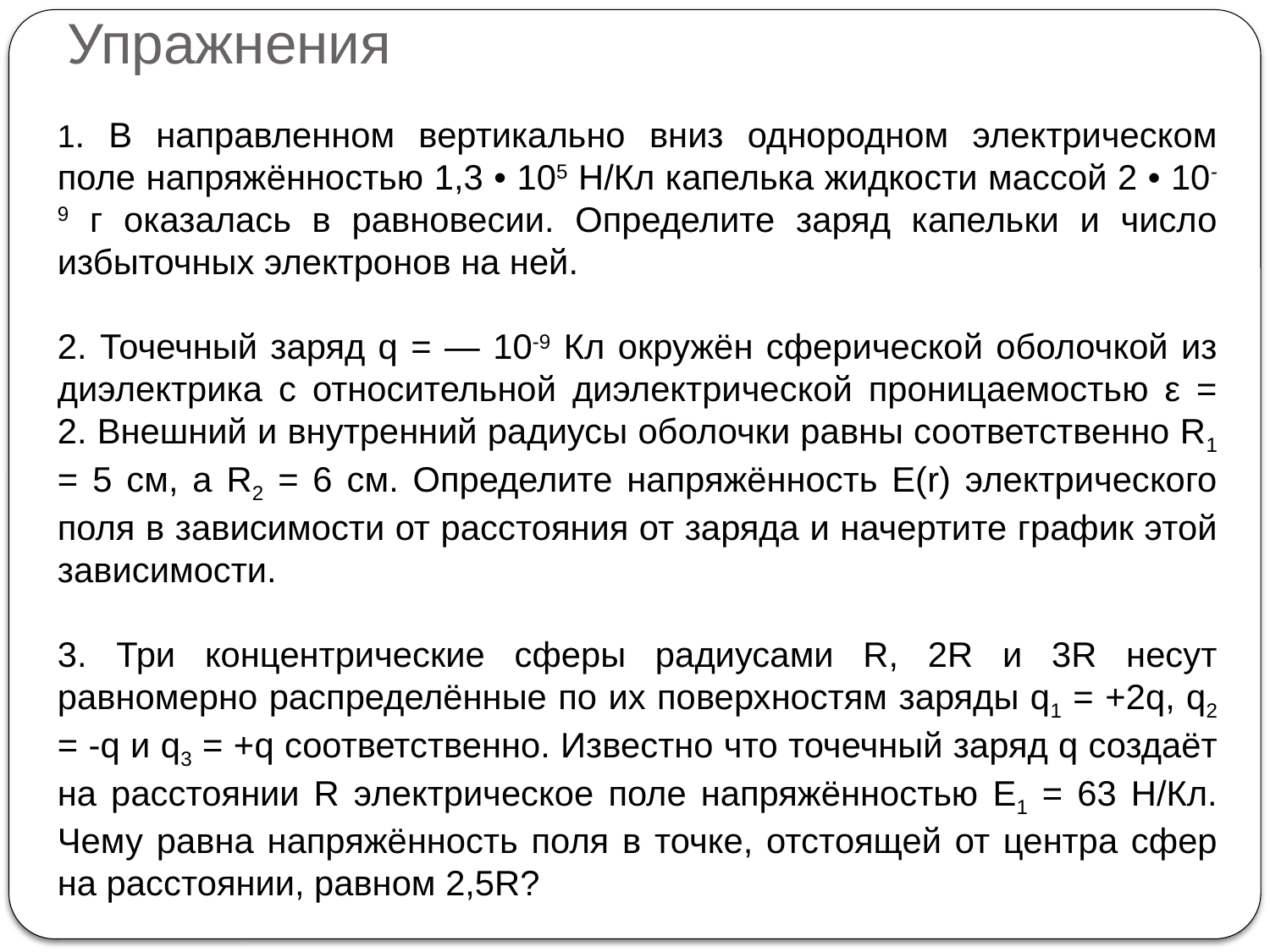

# Упражнения
1. В направленном вертикально вниз однородном электрическом поле напряжённостью 1,3 • 105 Н/Кл капелька жидкости массой 2 • 10-9 г оказалась в равновесии. Определите заряд капельки и число избыточных электронов на ней.

2. Точечный заряд q = — 10-9 Кл окружён сферической оболочкой из диэлектрика с относительной диэлектрической проницаемостью ε = 2. Внешний и внутренний радиусы оболочки равны соответственно R1 = 5 см, а R2 = 6 см. Определите напряжённость Е(r) электрического поля в зависимости от расстояния от заряда и начертите график этой зависимости.

3. Три концентрические сферы радиусами R, 2R и 3R несут равномерно распределённые по их поверхностям заряды q1 = +2q, q2 = -q и q3 = +q соответственно. Известно что точечный заряд q создаёт на расстоянии R электрическое поле напряжённостью Е1 = 63 Н/Кл. Чему равна напряжённость поля в точке, отстоящей от центра сфер на расстоянии, равном 2,5R?